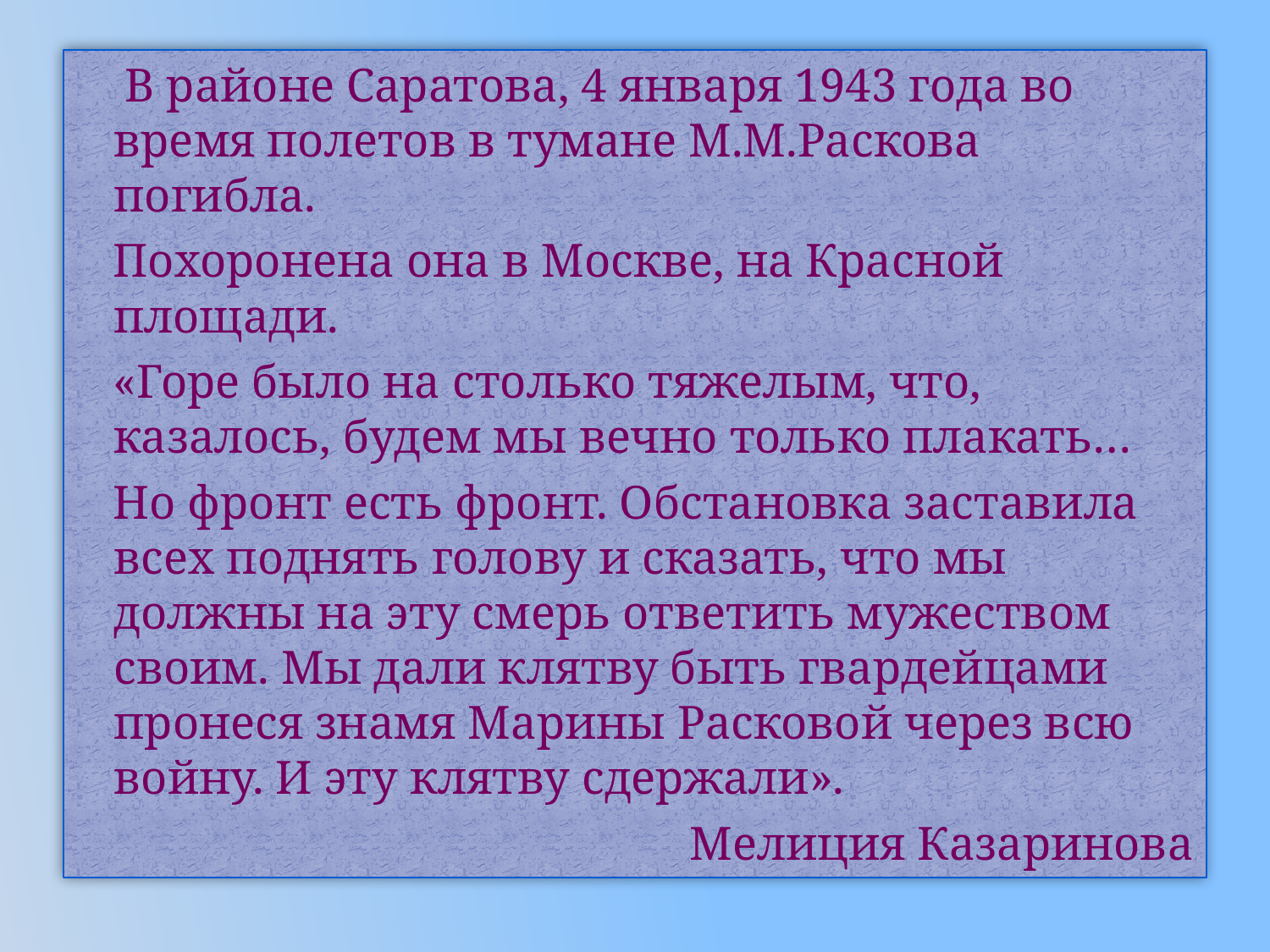

В районе Саратова, 4 января 1943 года во время полетов в тумане М.М.Раскова погибла.
Похоронена она в Москве, на Красной площади.
«Горе было на столько тяжелым, что, казалось, будем мы вечно только плакать…
Но фронт есть фронт. Обстановка заставила всех поднять голову и сказать, что мы должны на эту смерь ответить мужеством своим. Мы дали клятву быть гвардейцами пронеся знамя Марины Расковой через всю войну. И эту клятву сдержали».
Мелиция Казаринова